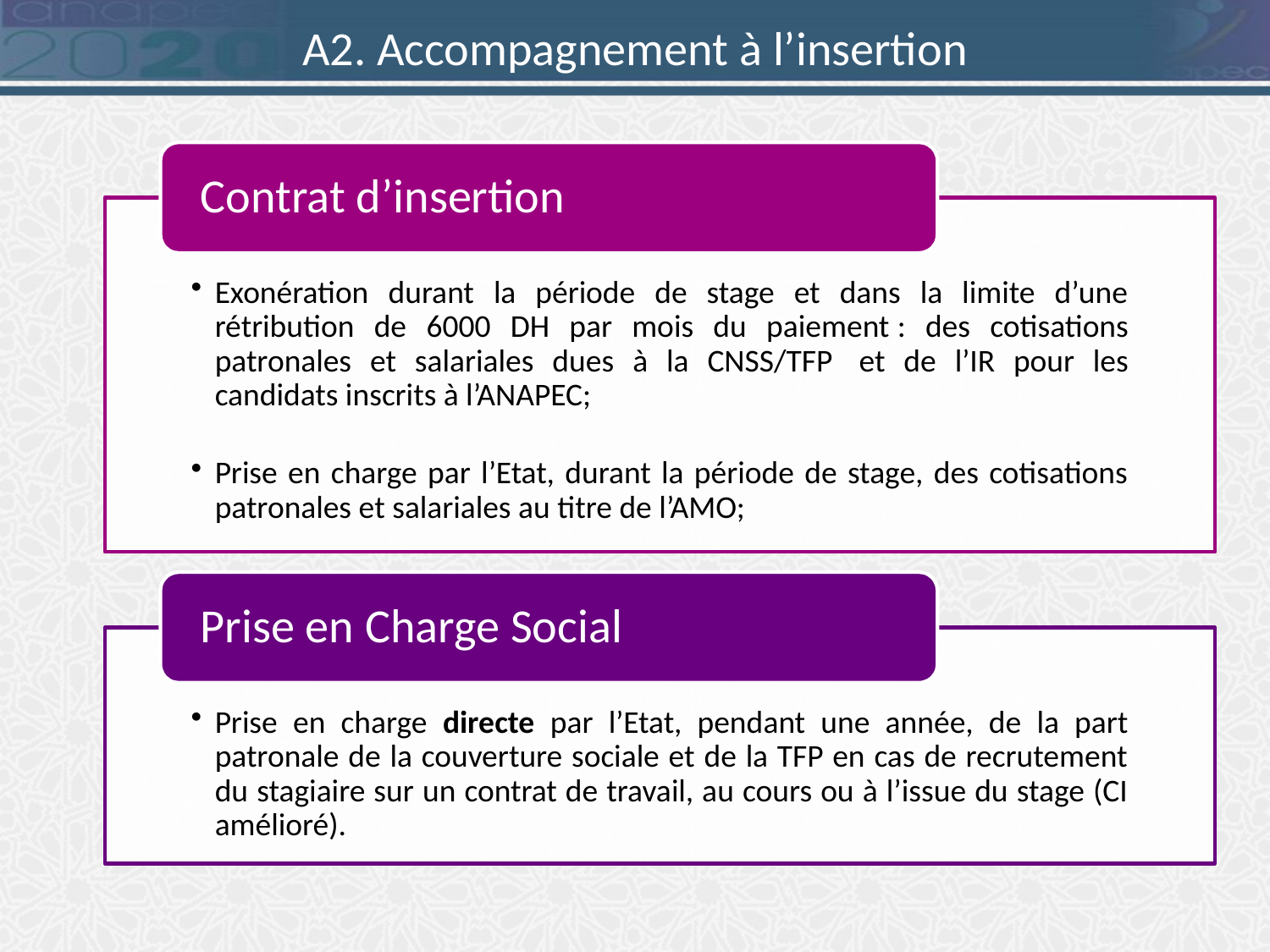

A2. Accompagnement à l’insertion
Exonération durant la période de stage et dans la limite d’une rétribution de 6000 DH par mois du paiement : des cotisations patronales et salariales dues à la CNSS/TFP  et de l’IR pour les candidats inscrits à l’ANAPEC;

Prise en charge par l’Etat, durant la période de stage, des cotisations patronales et salariales au titre de l’AMO;
Contrat d’insertion
Prise en charge directe par l’Etat, pendant une année, de la part patronale de la couverture sociale et de la TFP en cas de recrutement du stagiaire sur un contrat de travail, au cours ou à l’issue du stage (CI amélioré).
Prise en Charge Social